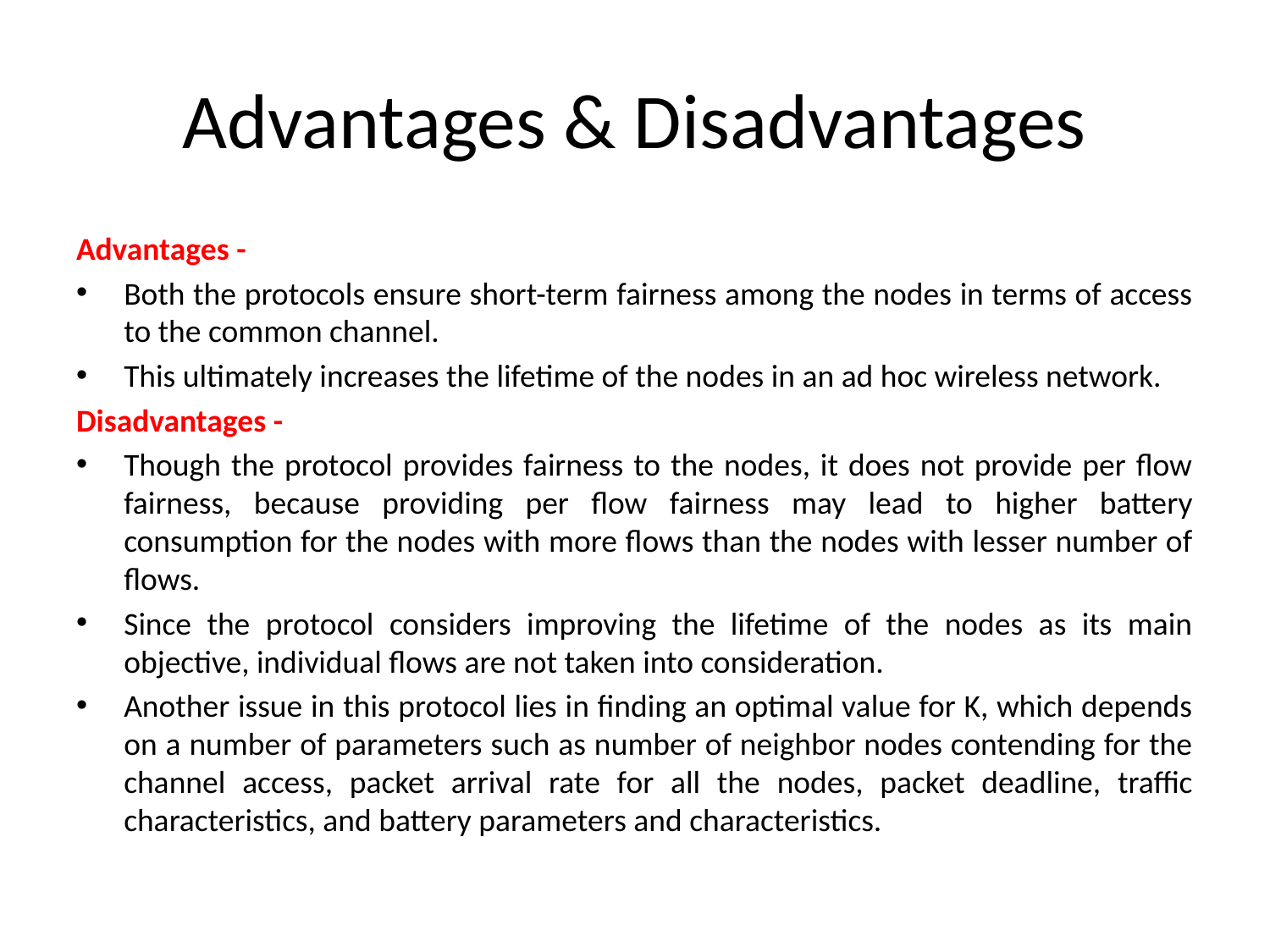

# Advantages & Disadvantages
Advantages -
Both the protocols ensure short-term fairness among the nodes in terms of access to the common channel.
This ultimately increases the lifetime of the nodes in an ad hoc wireless network.
Disadvantages -
Though the protocol provides fairness to the nodes, it does not provide per flow fairness, because providing per flow fairness may lead to higher battery consumption for the nodes with more flows than the nodes with lesser number of flows.
Since the protocol considers improving the lifetime of the nodes as its main objective, individual flows are not taken into consideration.
Another issue in this protocol lies in finding an optimal value for K, which depends on a number of parameters such as number of neighbor nodes contending for the channel access, packet arrival rate for all the nodes, packet deadline, traffic characteristics, and battery parameters and characteristics.